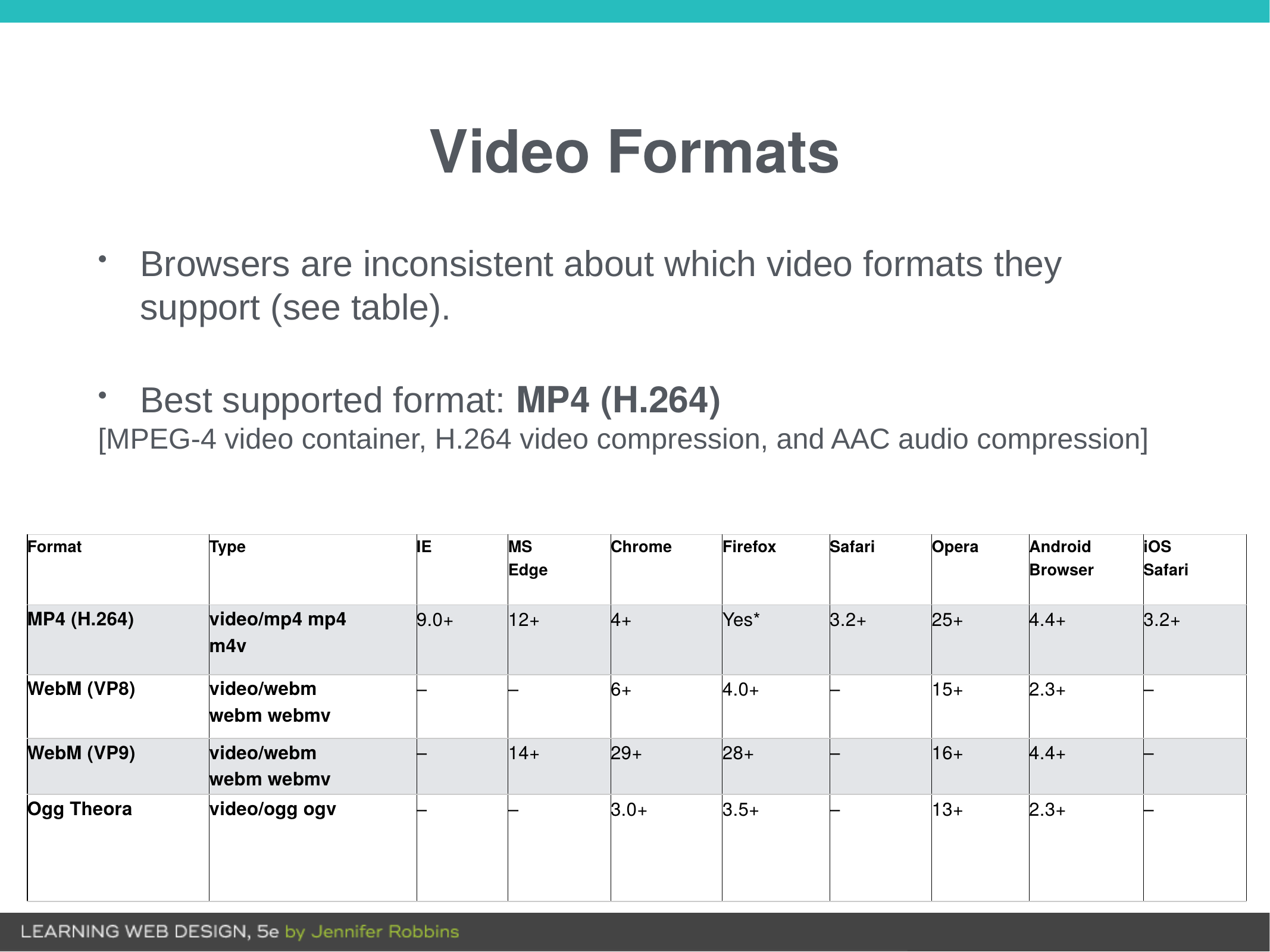

# Video Formats
Browsers are inconsistent about which video formats they support (see table).
Best supported format: MP4 (H.264)
[MPEG-4 video container, H.264 video compression, and AAC audio compression]
| Format | Type | IE | MS Edge | Chrome | Firefox | Safari | Opera | Android Browser | iOS  Safari |
| --- | --- | --- | --- | --- | --- | --- | --- | --- | --- |
| MP4 (H.264) | video/mp4 mp4 m4v | 9.0+ | 12+ | 4+ | Yes\* | 3.2+ | 25+ | 4.4+ | 3.2+ |
| WebM (VP8) | video/webm webm webmv | – | – | 6+ | 4.0+ | – | 15+ | 2.3+ | – |
| WebM (VP9) | video/webm webm webmv | – | 14+ | 29+ | 28+ | – | 16+ | 4.4+ | – |
| Ogg Theora | video/ogg ogv | – | – | 3.0+ | 3.5+ | – | 13+ | 2.3+ | – |